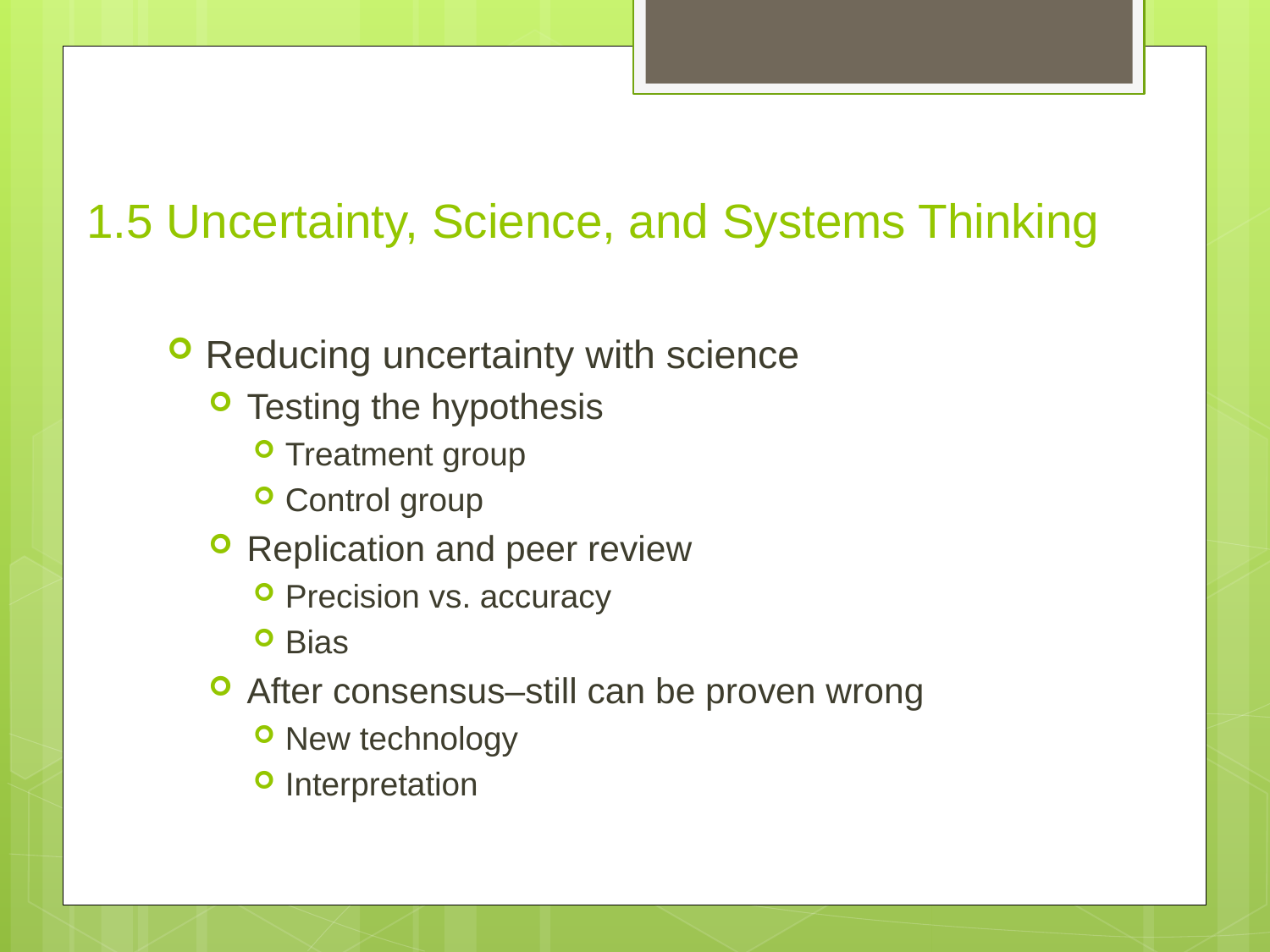

# 1.5 Uncertainty, Science, and Systems Thinking
Reducing uncertainty with science
Testing the hypothesis
Treatment group
Control group
Replication and peer review
Precision vs. accuracy
Bias
After consensus–still can be proven wrong
New technology
Interpretation